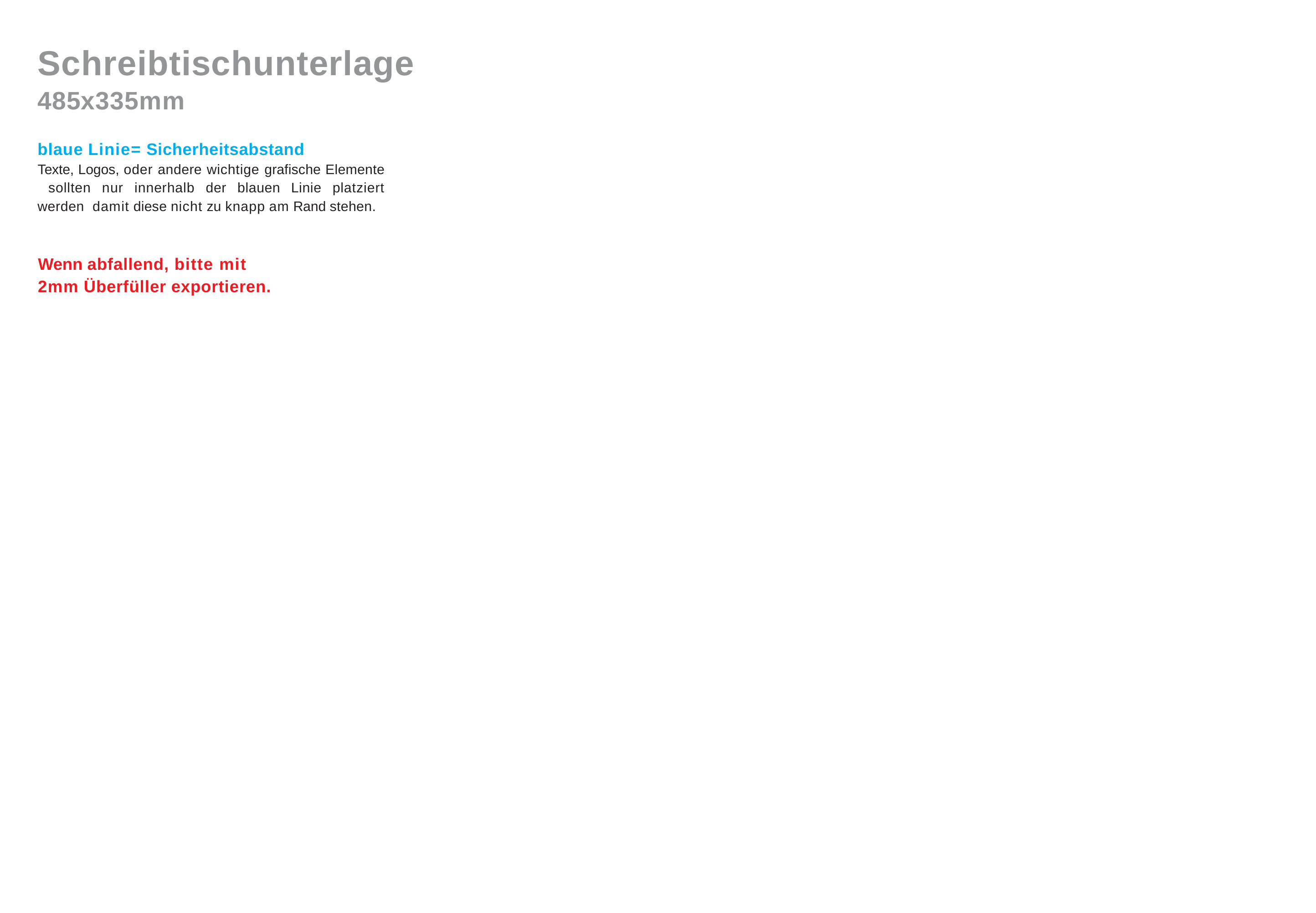

# Schreibtischunterlage
485x335mm
blaue Linie= Sicherheitsabstand
Texte, Logos, oder andere wichtige grafische Elemente  sollten nur innerhalb der blauen Linie platziert werden  damit diese nicht zu knapp am Rand stehen.

Wenn abfallend, bitte mit  2mm Überfüller exportieren.